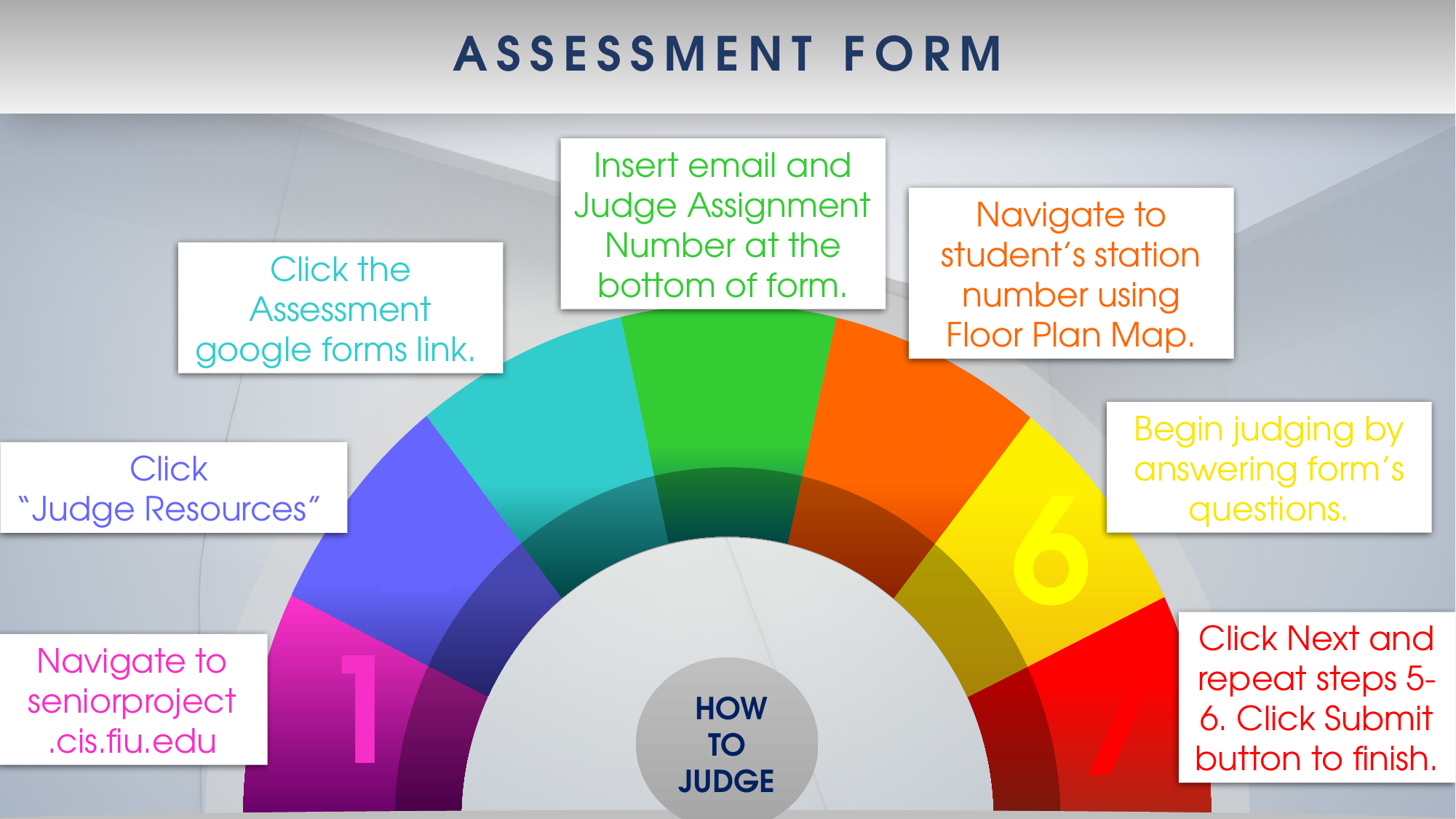

ASSESSMENT FORM
Insert email and Judge Assignment Number at the bottom of form.
Navigate to student’s station number using Floor Plan Map.
Click the Assessment google forms link.

 HOW TO
JUDGE

4
3
5
Begin judging by answering form’s questions.
Click
“Judge Resources”
2
6
Click Next and repeat steps 5-6. Click Submit button to finish.
1
7
Navigate to seniorproject
.cis.fiu.edu